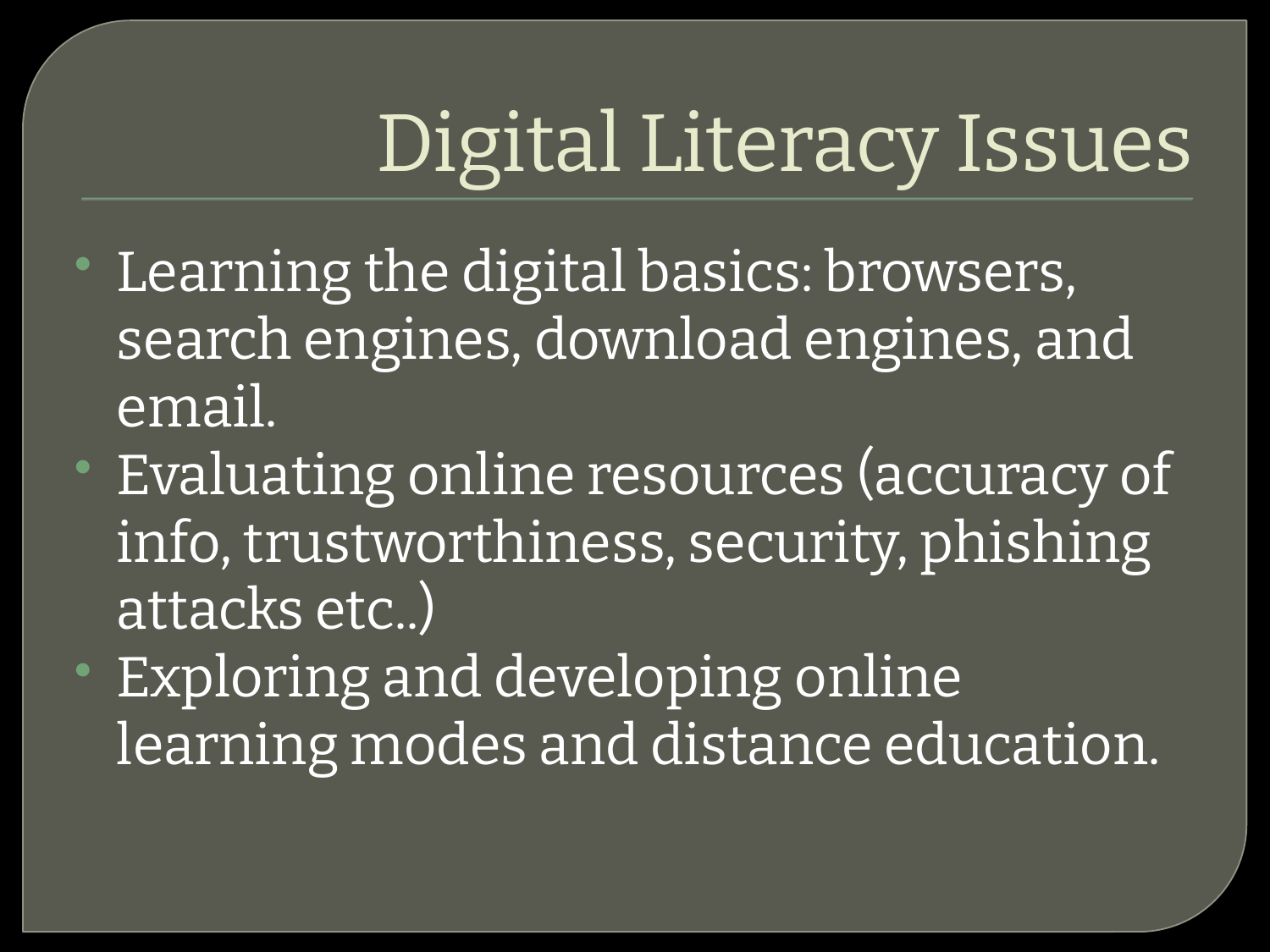

# Digital Literacy Issues
Learning the digital basics: browsers, search engines, download engines, and email.
Evaluating online resources (accuracy of info, trustworthiness, security, phishing attacks etc..)
Exploring and developing online learning modes and distance education.